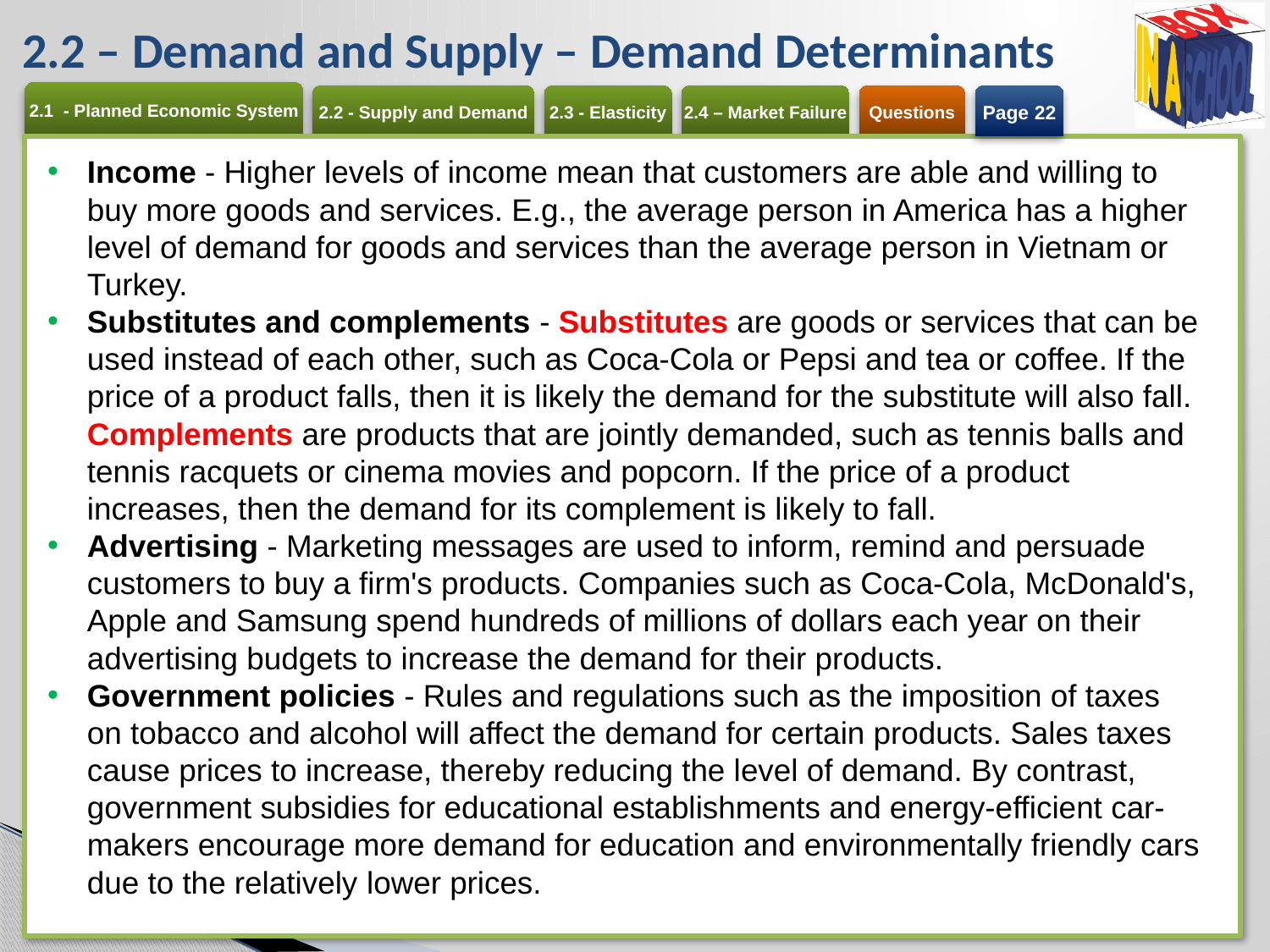

# 2.2 – Demand and Supply – Demand Determinants
Page 22
Income - Higher levels of income mean that customers are able and willing to buy more goods and services. E.g., the average person in America has a higher level of demand for goods and services than the average person in Vietnam or Turkey.
Substitutes and complements - Substitutes are goods or services that can be used instead of each other, such as Coca-Cola or Pepsi and tea or coffee. If the price of a product falls, then it is likely the demand for the substitute will also fall.
Complements are products that are jointly demanded, such as tennis balls and tennis racquets or cinema movies and popcorn. If the price of a product increases, then the demand for its complement is likely to fall.
Advertising - Marketing messages are used to inform, remind and persuade customers to buy a firm's products. Companies such as Coca-Cola, McDonald's, Apple and Samsung spend hundreds of millions of dollars each year on their advertising budgets to increase the demand for their products.
Government policies - Rules and regulations such as the imposition of taxes on tobacco and alcohol will affect the demand for certain products. Sales taxes cause prices to increase, thereby reducing the level of demand. By contrast, government subsidies for educational establishments and energy-efficient car-makers encourage more demand for education and environmentally friendly cars due to the relatively lower prices.